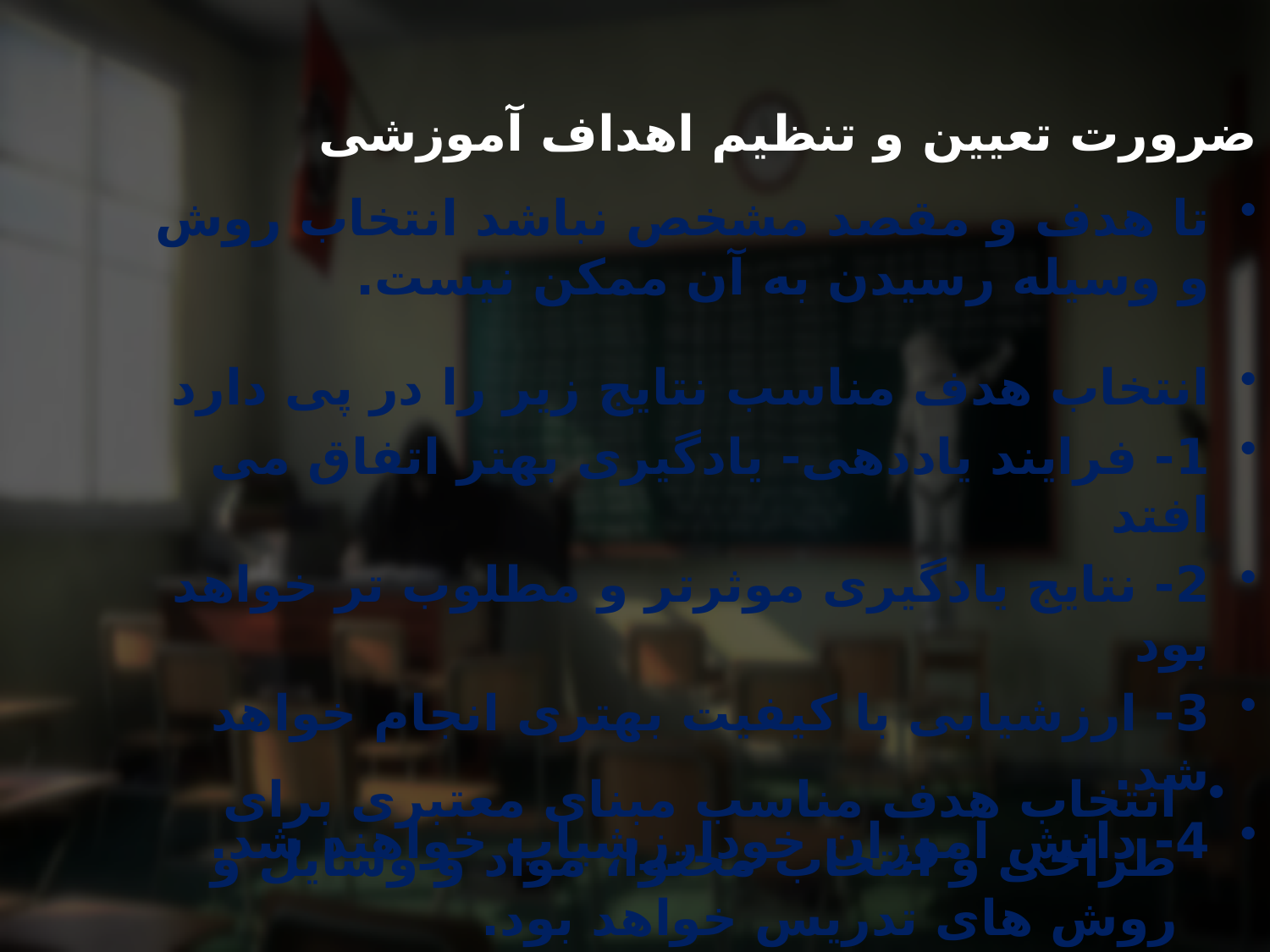

ضرورت تعیین و تنظیم اهداف آموزشی
تا هدف و مقصد مشخص نباشد انتخاب روش و وسیله رسیدن به آن ممکن نیست.

انتخاب هدف مناسب نتایج زیر را در پی دارد
1- فرایند یاددهی- یادگیری بهتر اتفاق می افتد
2- نتایج یادگیری موثرتر و مطلوب تر خواهد بود
3- ارزشیابی با کیفیت بهتری انجام خواهد شد.
4- دانش آموزان خودارزشیاب خواهند شد.

انتخاب هدف مناسب مبنای معتبری برای طراحی و انتخاب محتوا، مواد و وسایل و روش های تدریس خواهد بود.